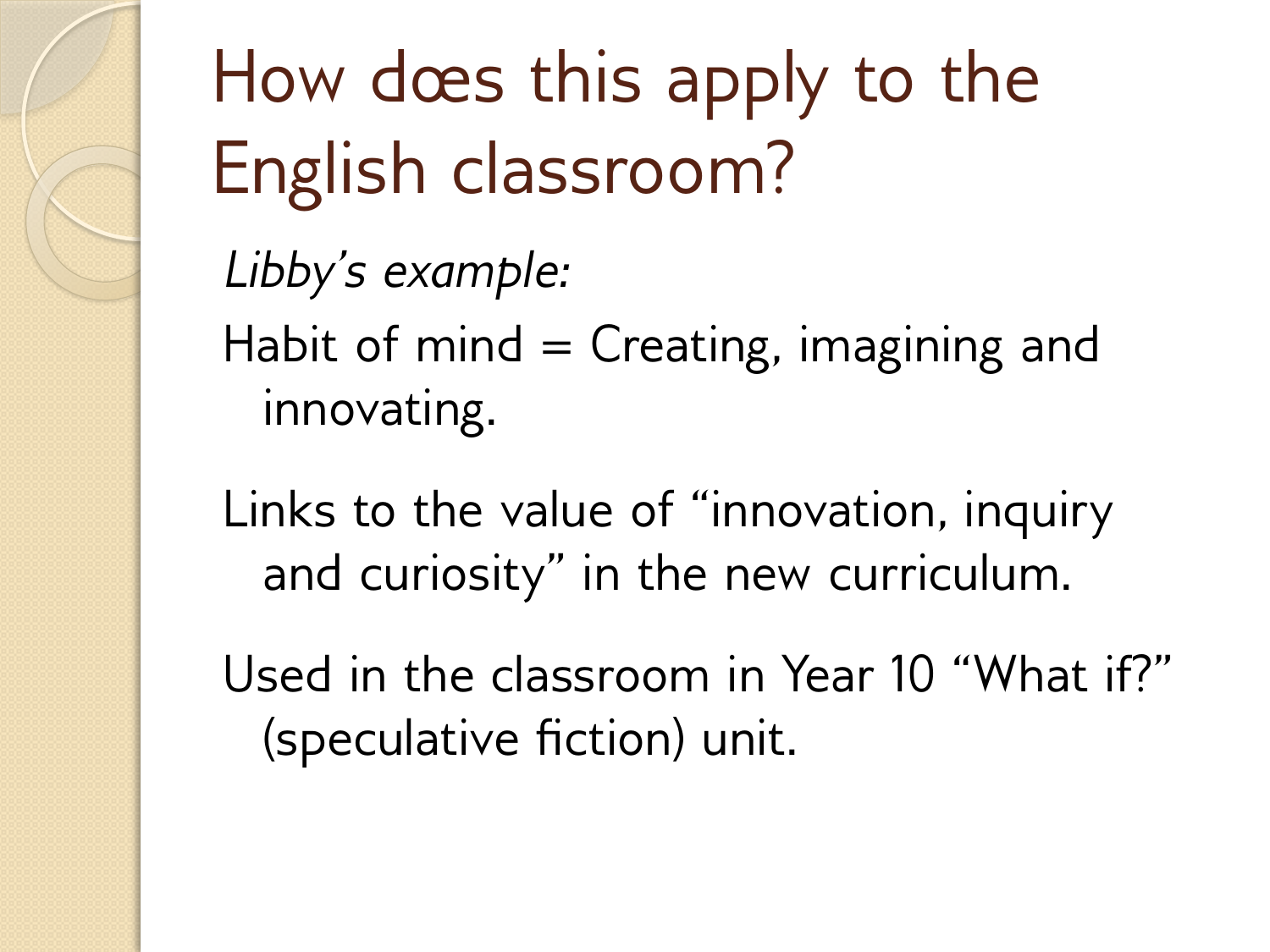

# How does this apply to the English classroom?

Libby’s example:
Habit of mind = Creating, imagining and innovating.

Links to the value of “innovation, inquiry and curiosity” in the new curriculum.

Used in the classroom in Year 10 “What if?” (speculative fiction) unit.